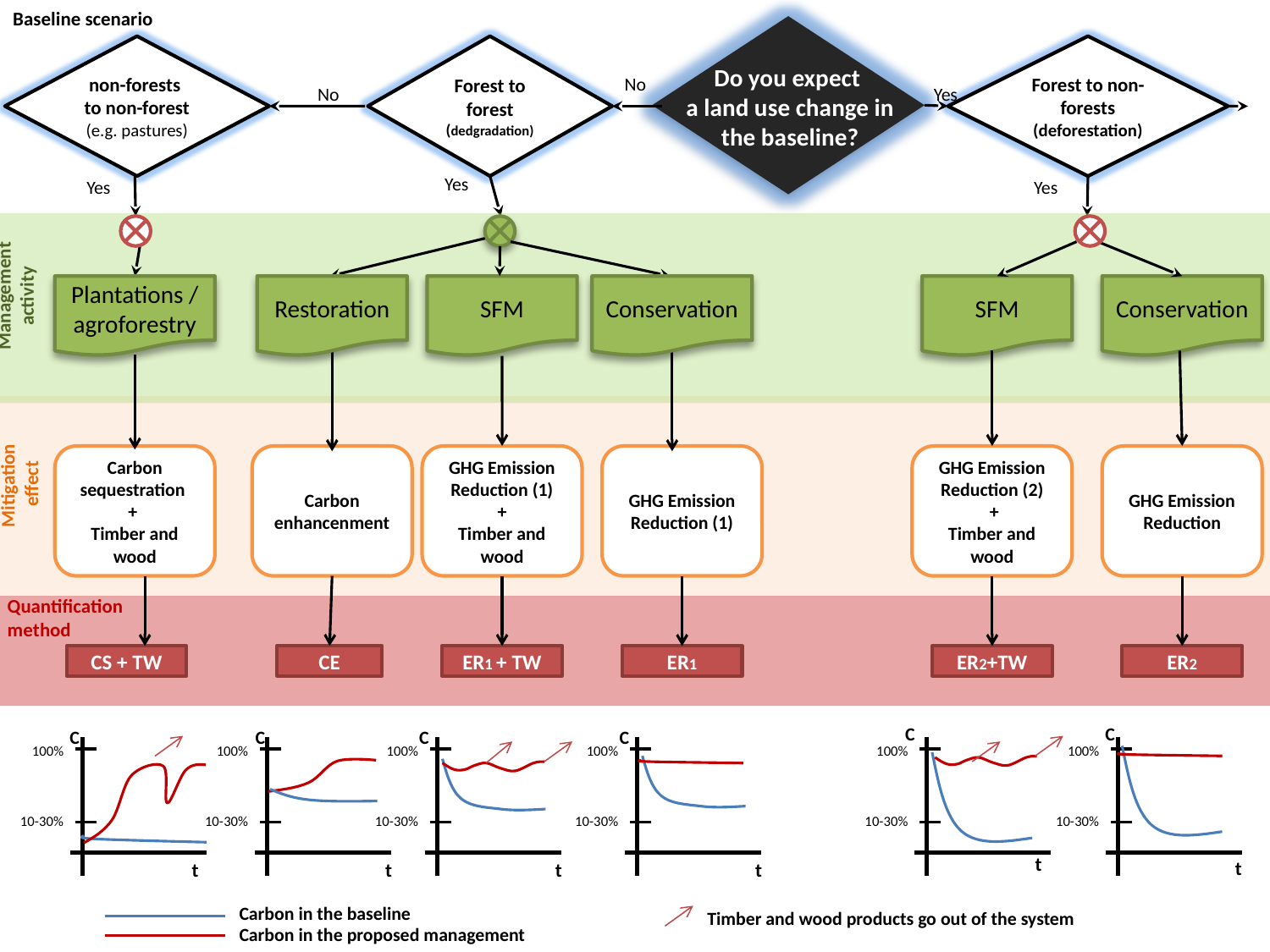

Baseline scenario

non-forests  to non-forest (e.g. pastures)
Forest to forest
(dedgradation)
Forest to non-forests
(deforestation)
Do you expect
a land use change in the baseline?
No
No
Yes
Yes
Yes
Yes
Management
activity

Plantations /
agroforestry
Restoration
SFM
Conservation
SFM
Conservation
Mitigation
 effect

Carbon sequestration
+
Timber and wood
Carbon enhancenment
GHG Emission Reduction (1)
 +
Timber and wood
GHG Emission Reduction (1)
GHG Emission Reduction (2)
 +
Timber and wood
GHG Emission Reduction
Quantification
method

CS + TW
CE
ER1 + TW
ER1
ER2+TW
ER2
C
C
C
C
C
C
100%
10-30%
100%
10-30%
100%
10-30%
100%
10-30%
100%
10-30%

t
t
t
t
t
t
Carbon in the baseline
Timber and wood products go out of the system
100%
10-30%
Carbon in the proposed management